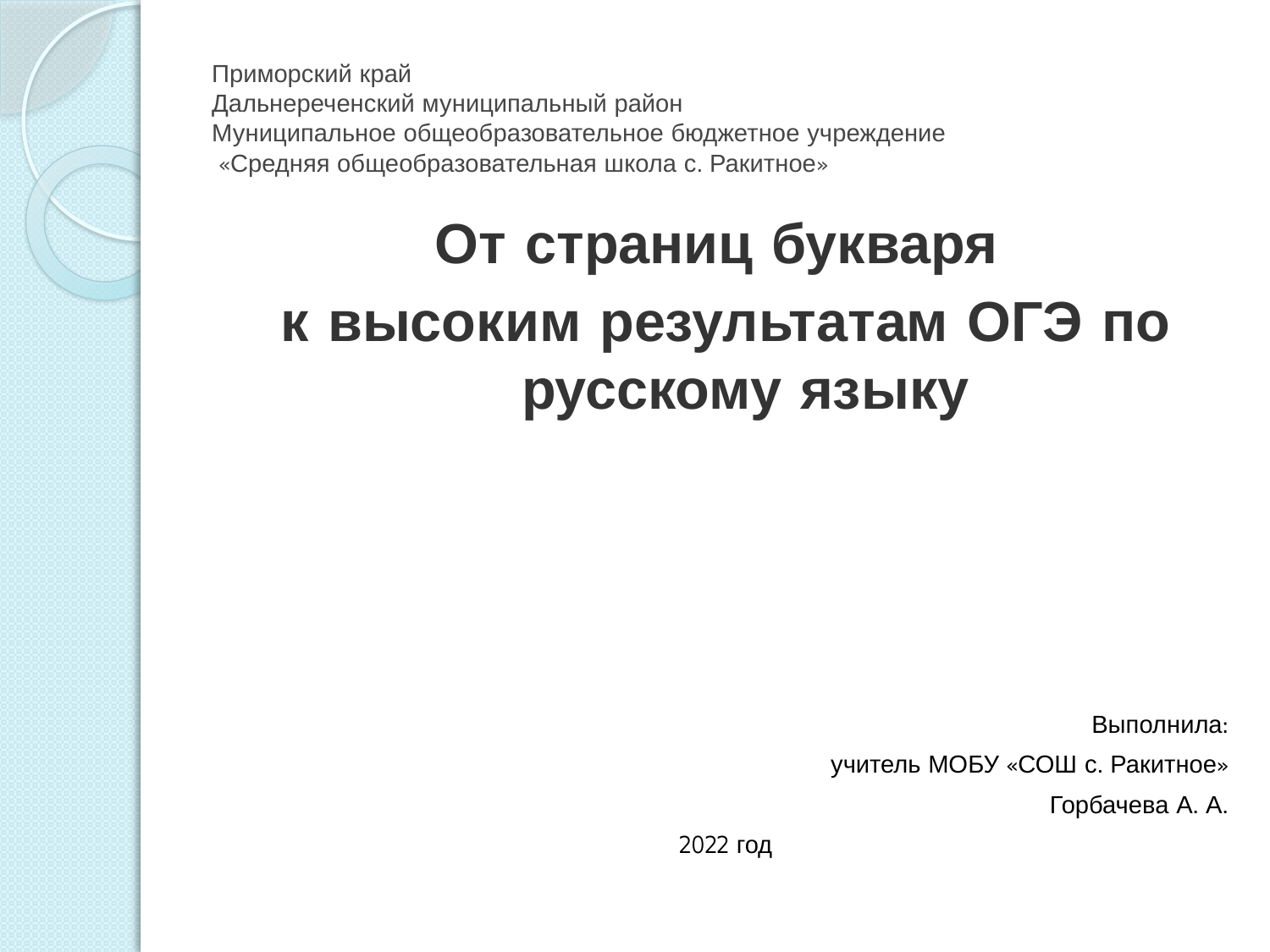

# Приморский край Дальнереченский муниципальный район Муниципальное общеобразовательное бюджетное учреждение «Средняя общеобразовательная школа с. Ракитное»
От страниц букваря
к высоким результатам ОГЭ по русскому языку

Выполнила:
учитель МОБУ «СОШ с. Ракитное»
Горбачева А. А.
2022 год